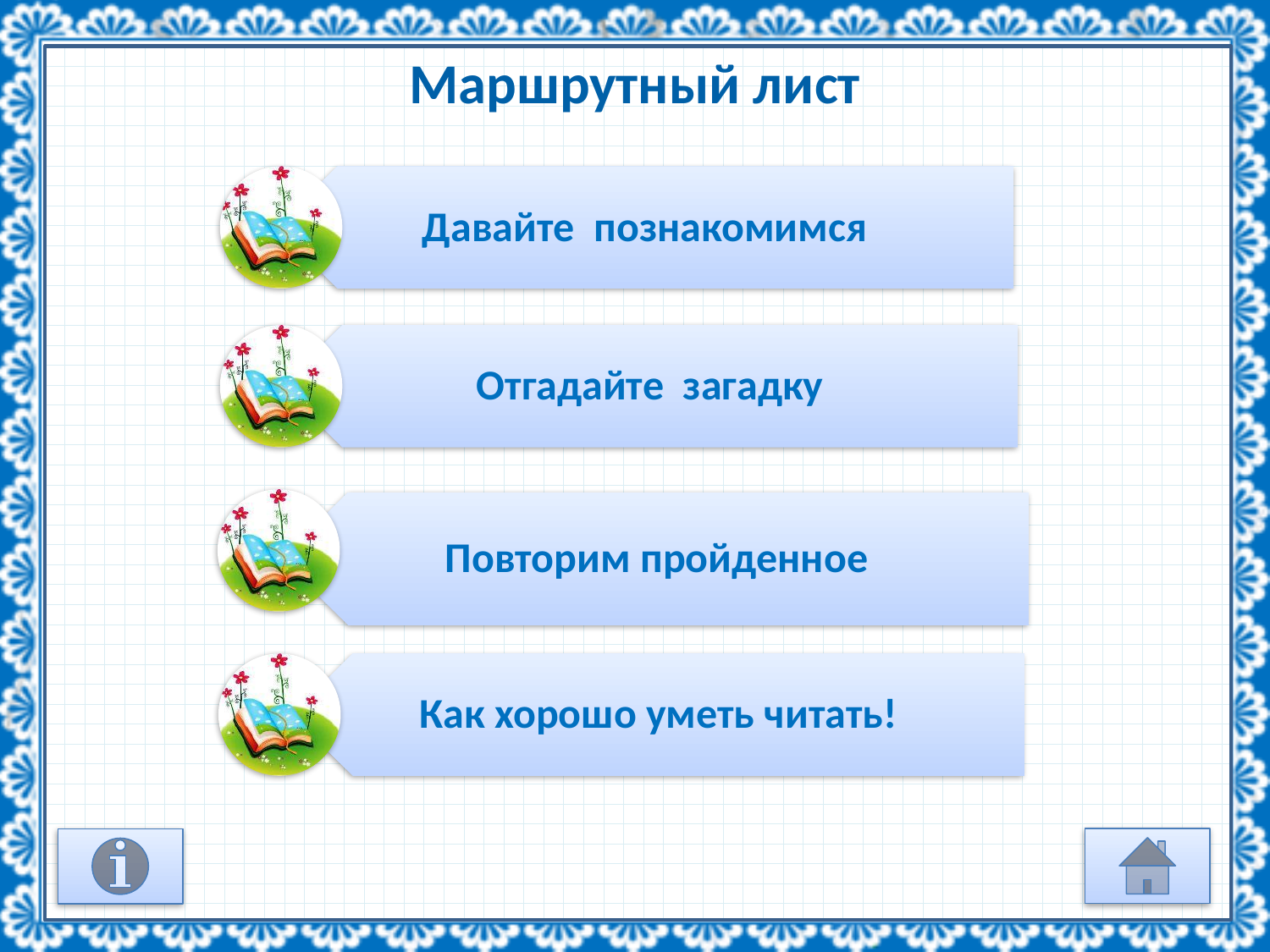

# Маршрутный лист

Давайте  познакомимся
Отгадайте  загадку
Повторим пройденное
Как хорошо уметь читать!